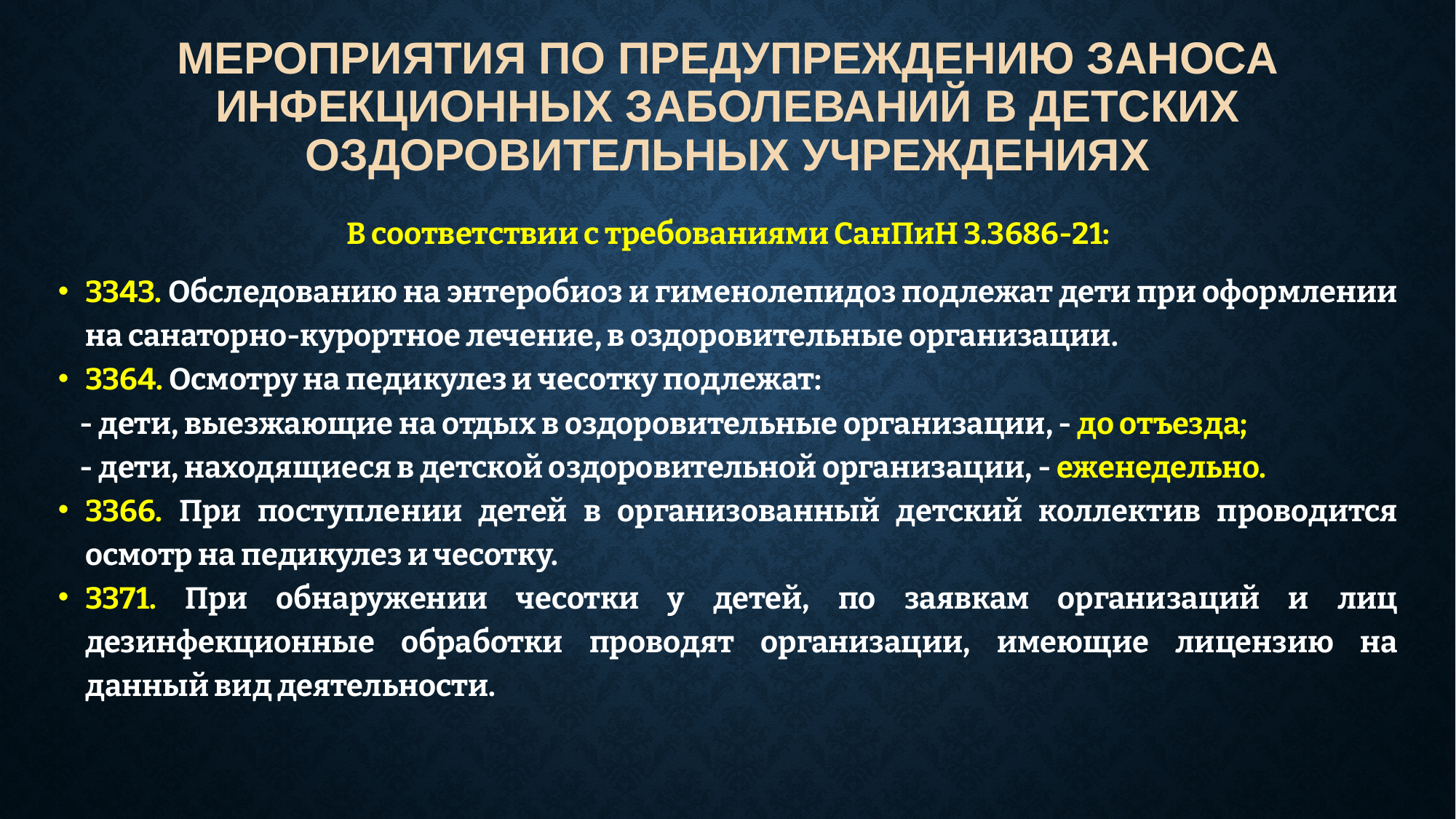

# Мероприятия по предупреждению заноса инфекционных заболеваний в детских оздоровительных учреждениях
В соответствии с требованиями СанПиН 3.3686-21:
3343. Обследованию на энтеробиоз и гименолепидоз подлежат дети при оформлении на санаторно-курортное лечение, в оздоровительные организации.
3364. Осмотру на педикулез и чесотку подлежат:
    - дети, выезжающие на отдых в оздоровительные организации, - до отъезда;
    - дети, находящиеся в детской оздоровительной организации, - еженедельно.
3366. При поступлении детей в организованный детский коллектив проводится осмотр на педикулез и чесотку.
3371. При обнаружении чесотки у детей, по заявкам организаций и лиц дезинфекционные обработки проводят организации, имеющие лицензию на данный вид деятельности.